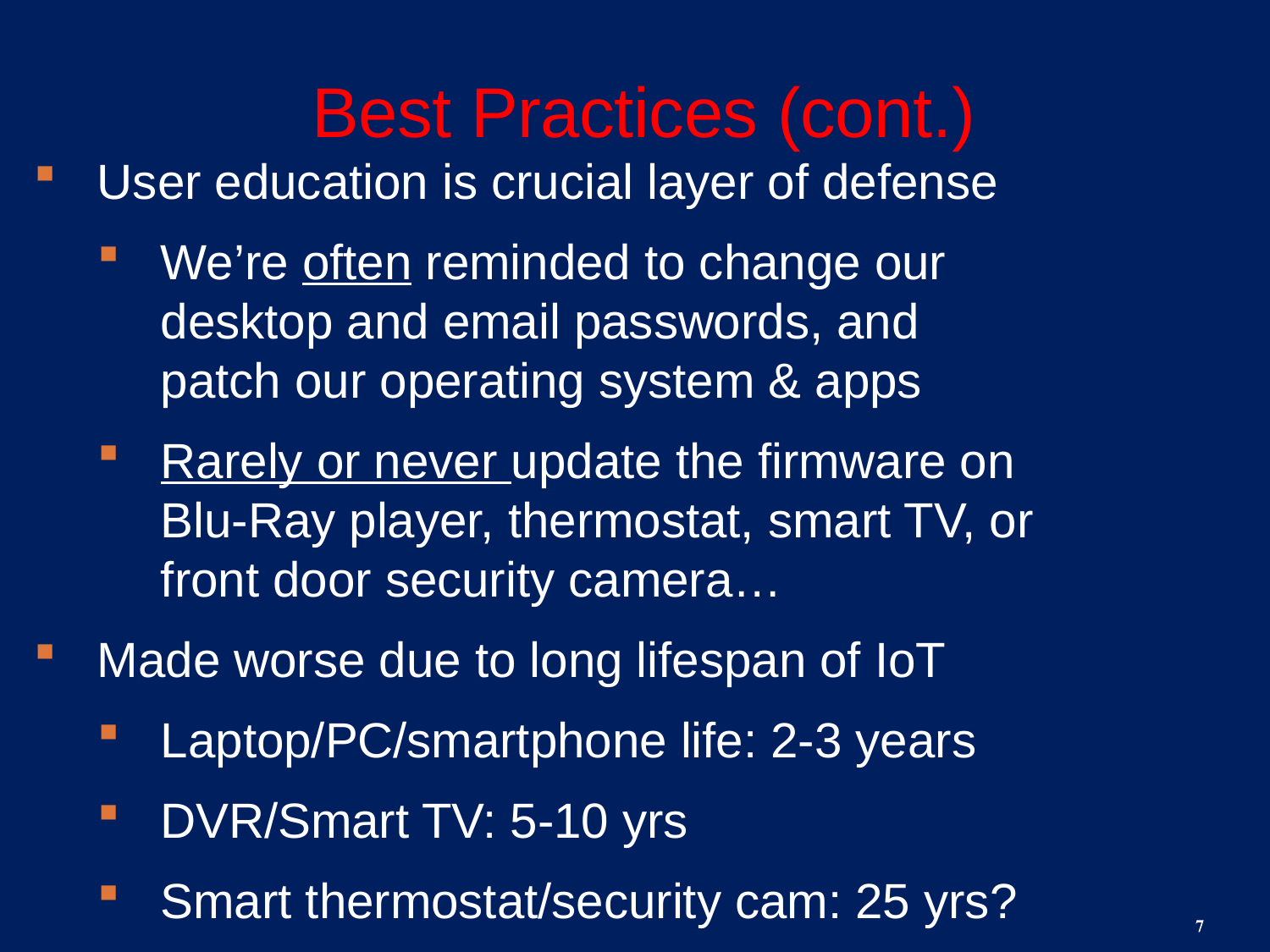

# Best Practices (cont.)
User education is crucial layer of defense
We’re often reminded to change our desktop and email passwords, and patch our operating system & apps
Rarely or never update the firmware on Blu-Ray player, thermostat, smart TV, or front door security camera…
Made worse due to long lifespan of IoT
Laptop/PC/smartphone life: 2-3 years
DVR/Smart TV: 5-10 yrs
Smart thermostat/security cam: 25 yrs?